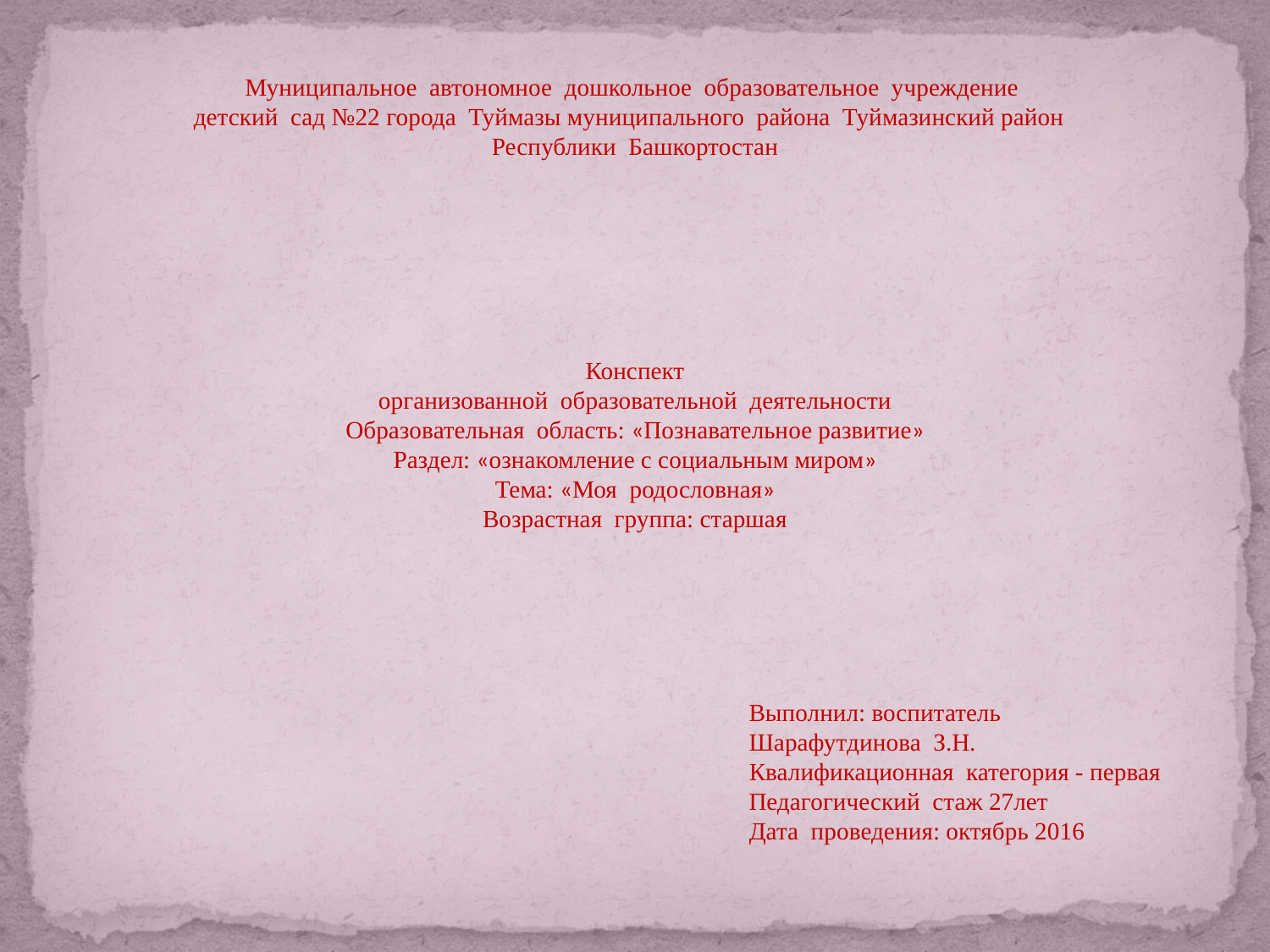

Муниципальное  автономное  дошкольное  образовательное  учреждение
детский  сад №22 города  Туймазы муниципального  района  Туймазинский район
Республики  Башкортостан

Конспект
организованной  образовательной  деятельности
Образовательная  область: «Познавательное развитие»
Раздел: «ознакомление с социальным миром»
Тема: «Моя  родословная»
Возрастная  группа: старшая

                                                                                                               Выполнил: воспитатель
                                                                                                               Шарафутдинова  З.Н.
                                                                                                               Квалификационная  категория - первая
                                                                                                               Педагогический  стаж 27лет
                                                                                                               Дата  проведения: октябрь 2016